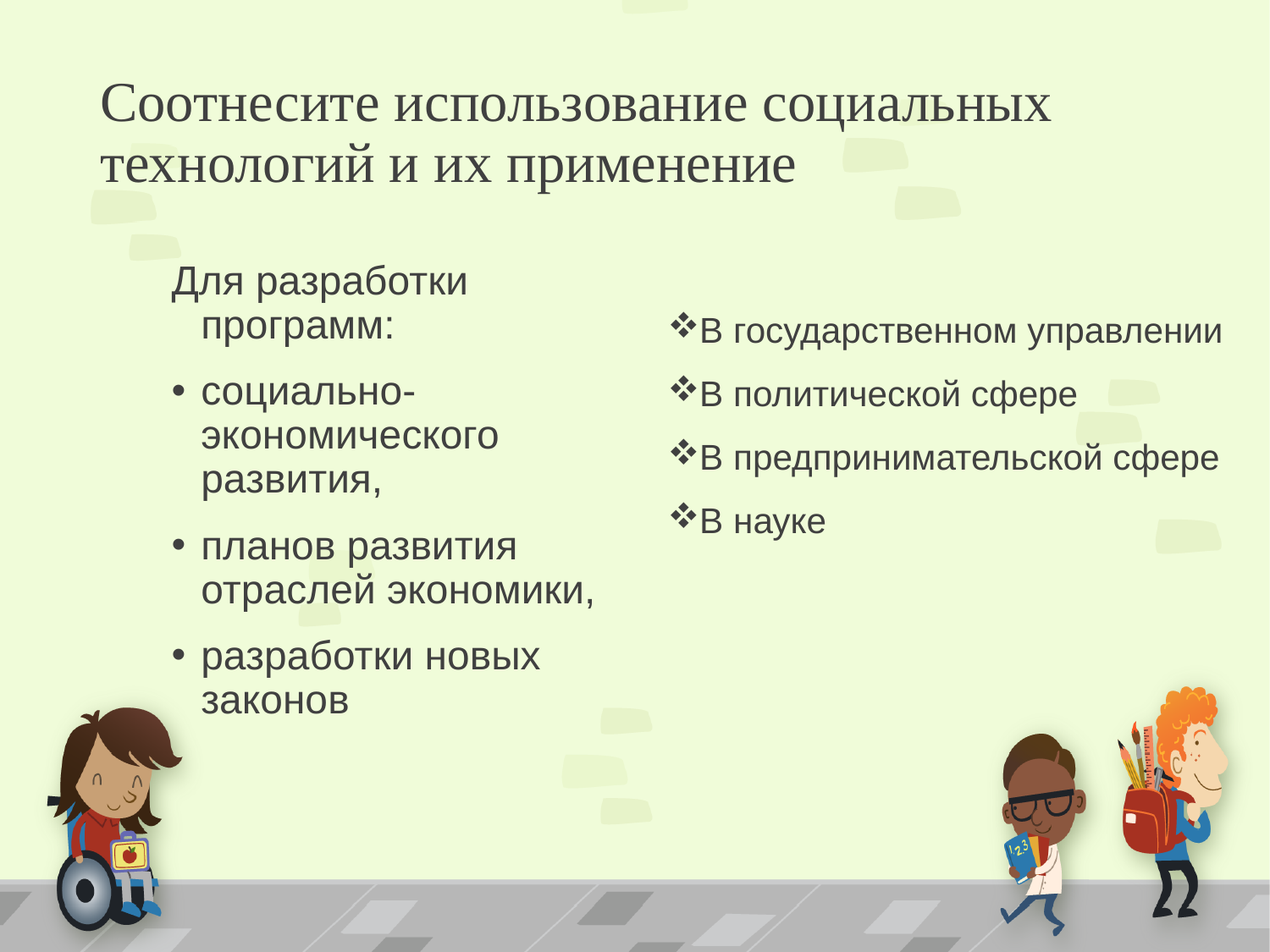

# Соотнесите использование социальных технологий и их применение
Для разработки программ:
социально-экономического развития,
планов развития отраслей экономики,
разработки новых законов
В государственном управлении
В политической сфере
В предпринимательской сфере
В науке